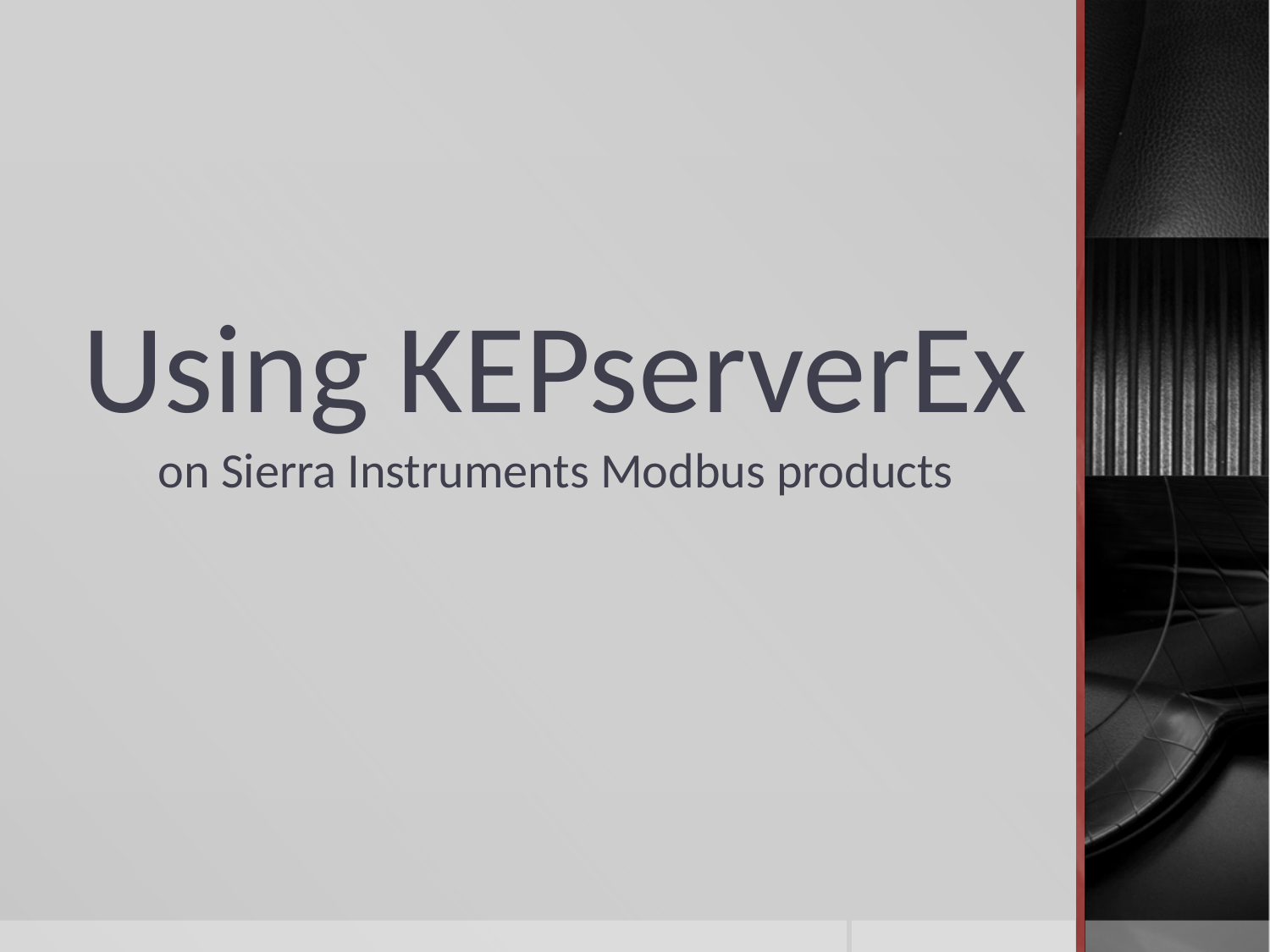

# Using KEPserverEx on Sierra Instruments Modbus products